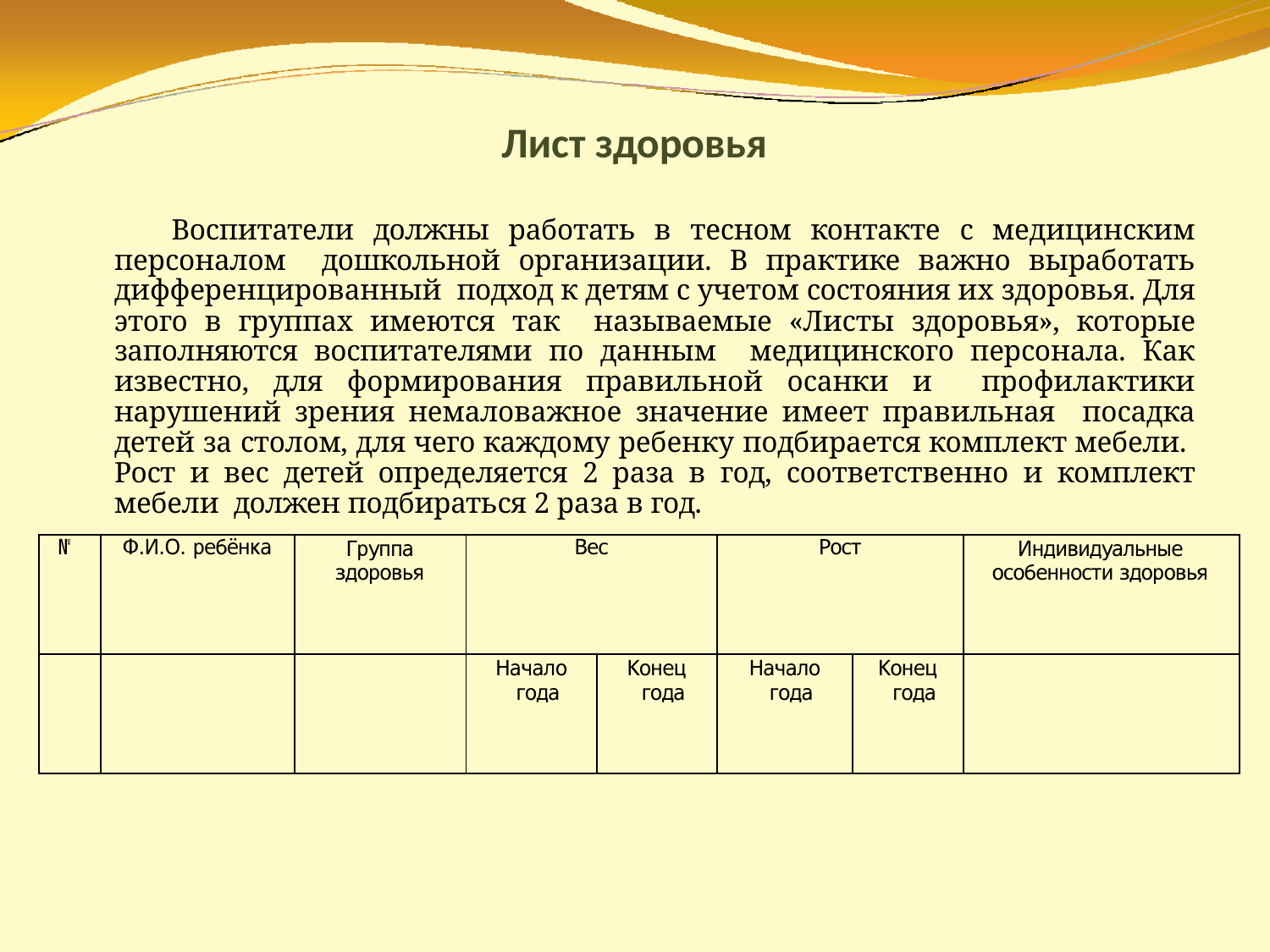

# Лист здоровья
Воспитатели должны работать в тесном контакте с медицинским персоналом  дошкольной организации. В практике важно выработать дифференцированный  подход к детям с учетом состояния их здоровья. Для этого в группах имеются так  называемые «Листы здоровья», которые заполняются воспитателями по данным  медицинского персонала. Как известно, для формирования правильной осанки и  профилактики нарушений зрения немаловажное значение имеет правильная  посадка детей за столом, для чего каждому ребенку подбирается комплект мебели.  Рост и вес детей определяется 2 раза в год, соответственно и комплект мебели  должен подбираться 2 раза в год.
| № | Ф.И.О. ребёнка | Группа здоровья | Вес |  | Рост |  | Индивидуальные особенности здоровья |
| --- | --- | --- | --- | --- | --- | --- | --- |
|  |  |  | Начало года | Конец года | Начало года | Конец года |  |